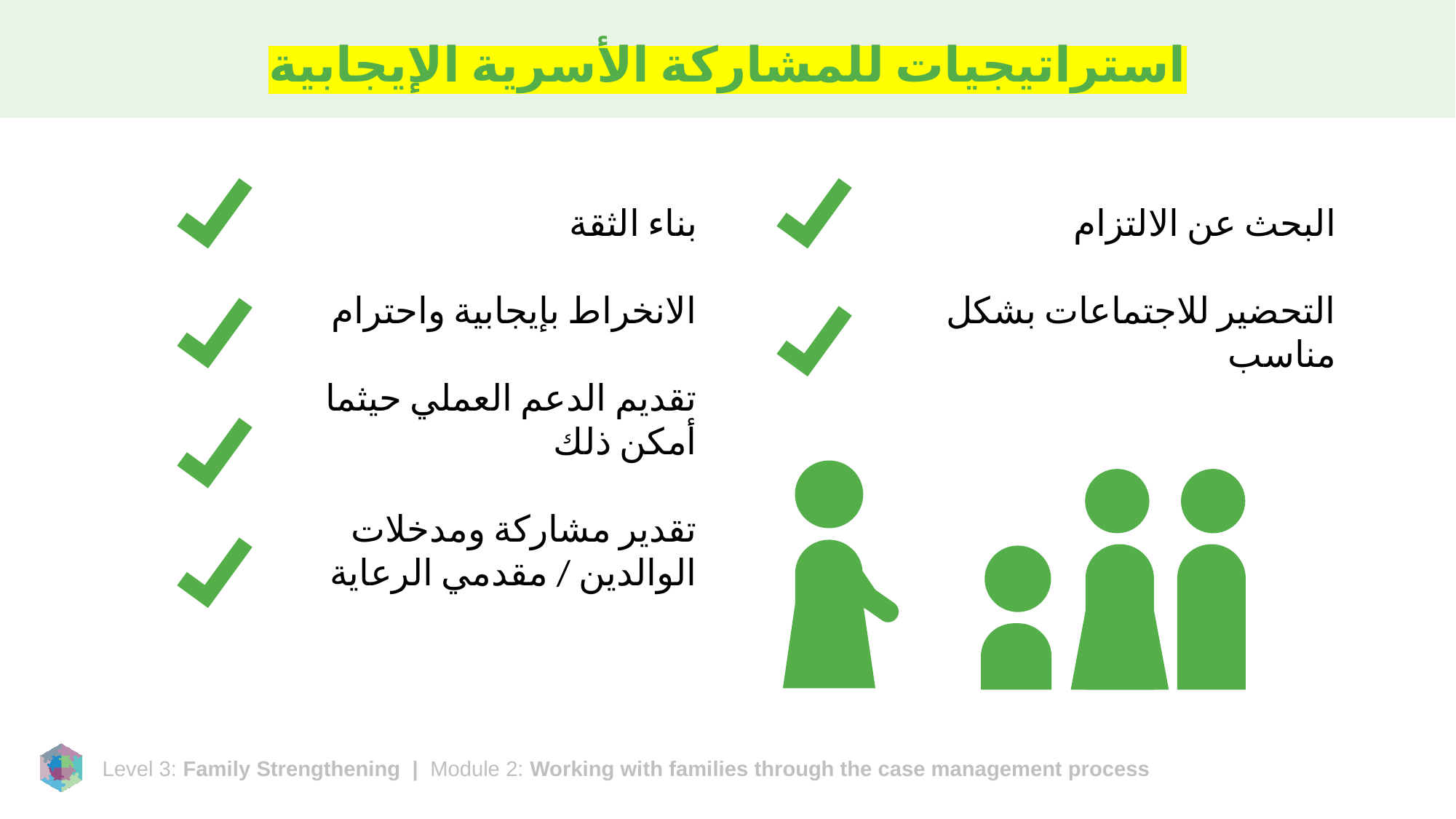

# استراتيجيات للمشاركة الأسرية الإيجابية

بناء الثقة

الانخراط بإيجابية واحترام

تقديم الدعم العملي حيثما أمكن ذلك

تقدير مشاركة ومدخلات الوالدين / مقدمي الرعاية
البحث عن الالتزام

التحضير للاجتماعات بشكل مناسب